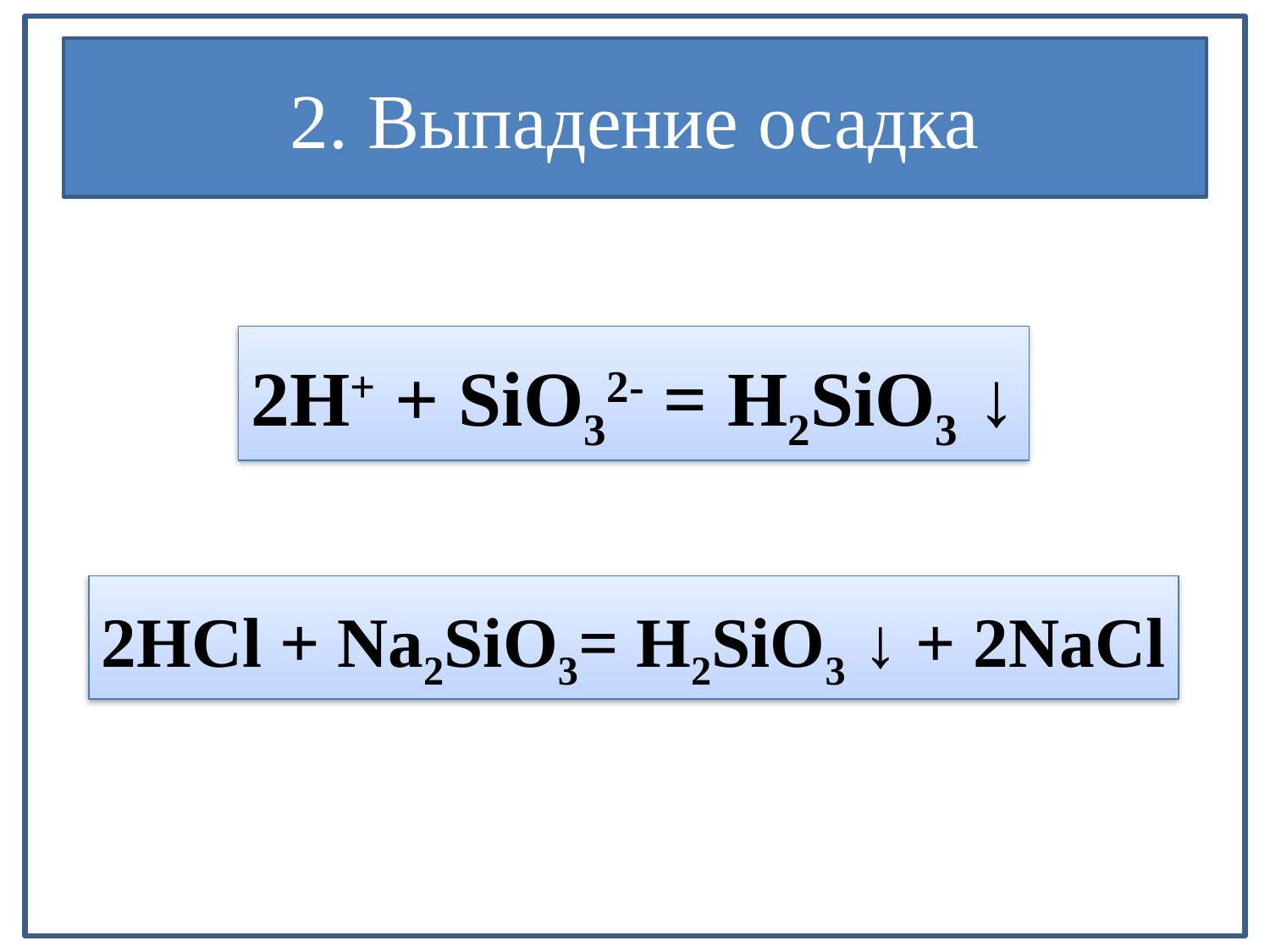

# 2. Выпадение осадка
2H+ + SiO32- = H2SiO3 ↓
2HCl + Na2SiO3= H2SiO3 ↓ + 2NaCl